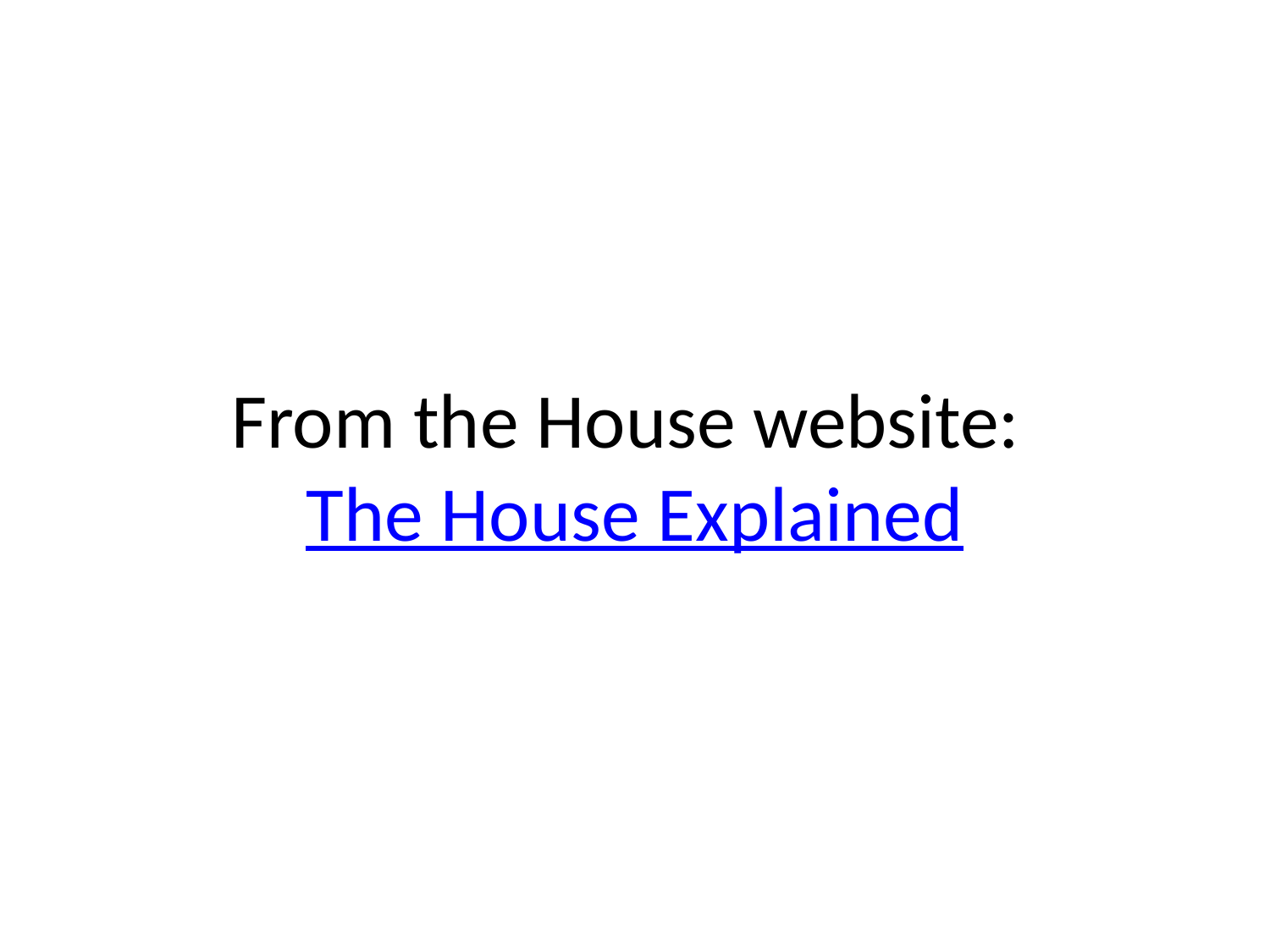

# From the House website: The House Explained